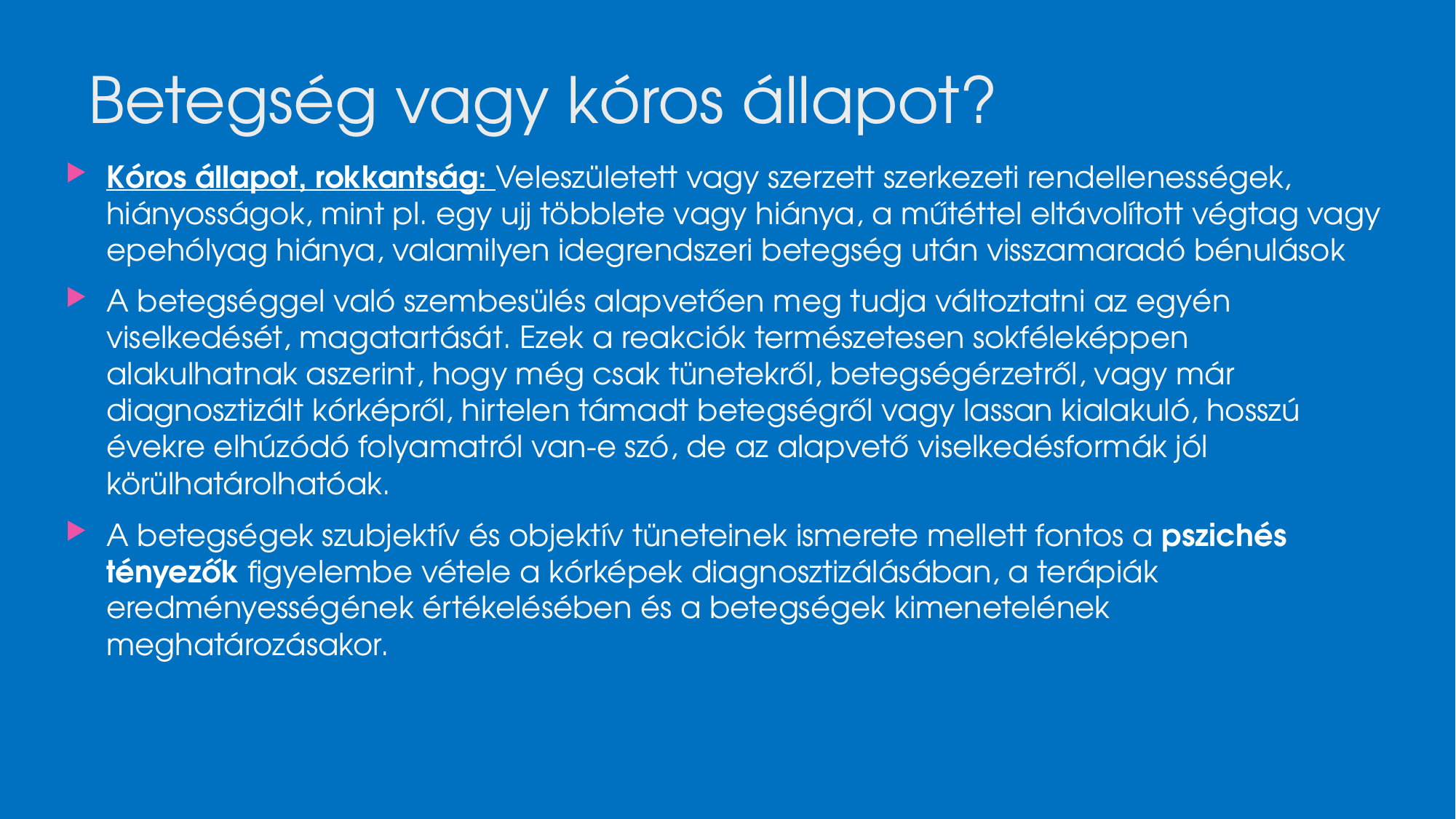

# Betegség vagy kóros állapot?
Kóros állapot, rokkantság: Veleszületett vagy szerzett szerkezeti rendellenességek, hiányosságok, mint pl. egy ujj többlete vagy hiánya, a műtéttel eltávolított végtag vagy epehólyag hiánya, valamilyen idegrendszeri betegség után visszamaradó bénulások
A betegséggel való szembesülés alapvetően meg tudja változtatni az egyén viselkedését, magatartását. Ezek a reakciók természetesen sokféleképpen alakulhatnak aszerint, hogy még csak tünetekről, betegségérzetről, vagy már diagnosztizált kórképről, hirtelen támadt betegségről vagy lassan kialakuló, hosszú évekre elhúzódó folyamatról van-e szó, de az alapvető viselkedésformák jól körülhatárolhatóak.
A betegségek szubjektív és objektív tüneteinek ismerete mellett fontos a pszichés tényezők figyelembe vétele a kórképek diagnosztizálásában, a terápiák eredményességének értékelésében és a betegségek kimenetelének meghatározásakor.